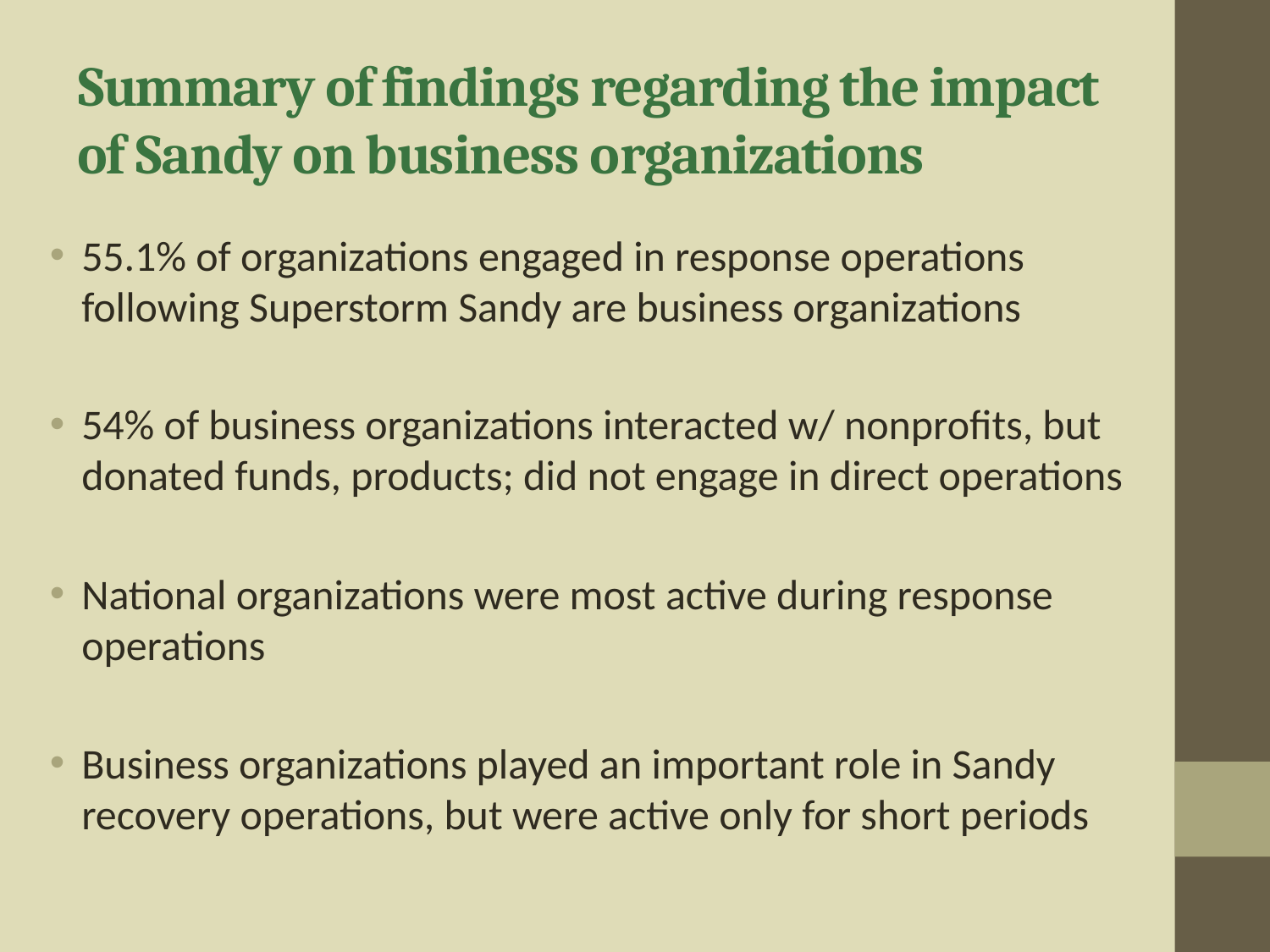

# Summary of findings regarding the impact of Sandy on business organizations
55.1% of organizations engaged in response operations following Superstorm Sandy are business organizations

54% of business organizations interacted w/ nonprofits, but donated funds, products; did not engage in direct operations

National organizations were most active during response operations

Business organizations played an important role in Sandy recovery operations, but were active only for short periods